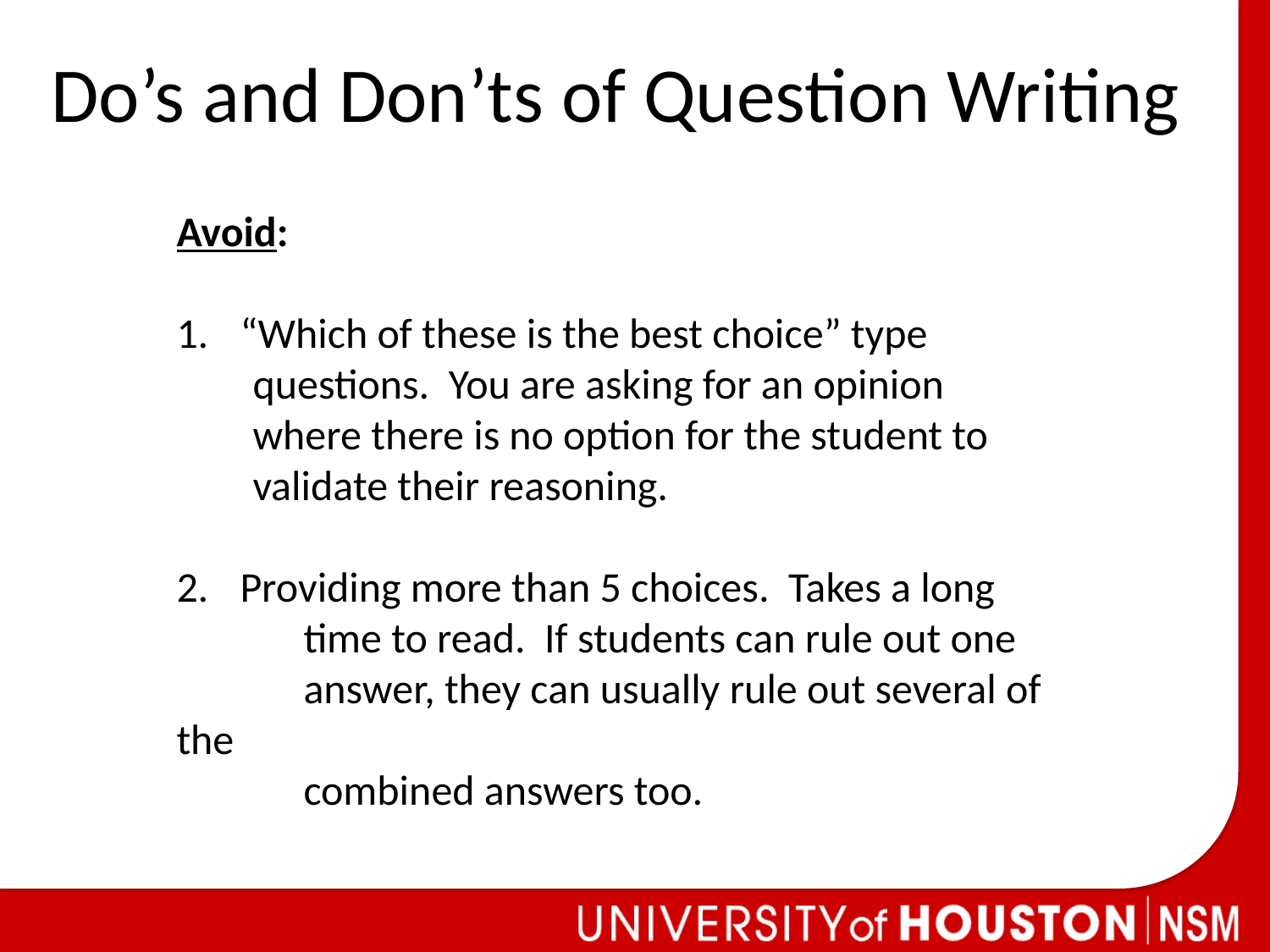

# Do’s and Don’ts of Question Writing
Avoid:

“Which of these is the best choice” type
        questions.  You are asking for an opinion
        where there is no option for the student to
        validate their reasoning.

Providing more than 5 choices.  Takes a long
	time to read.  If students can rule out one
	answer, they can usually rule out several of the
	combined answers too.